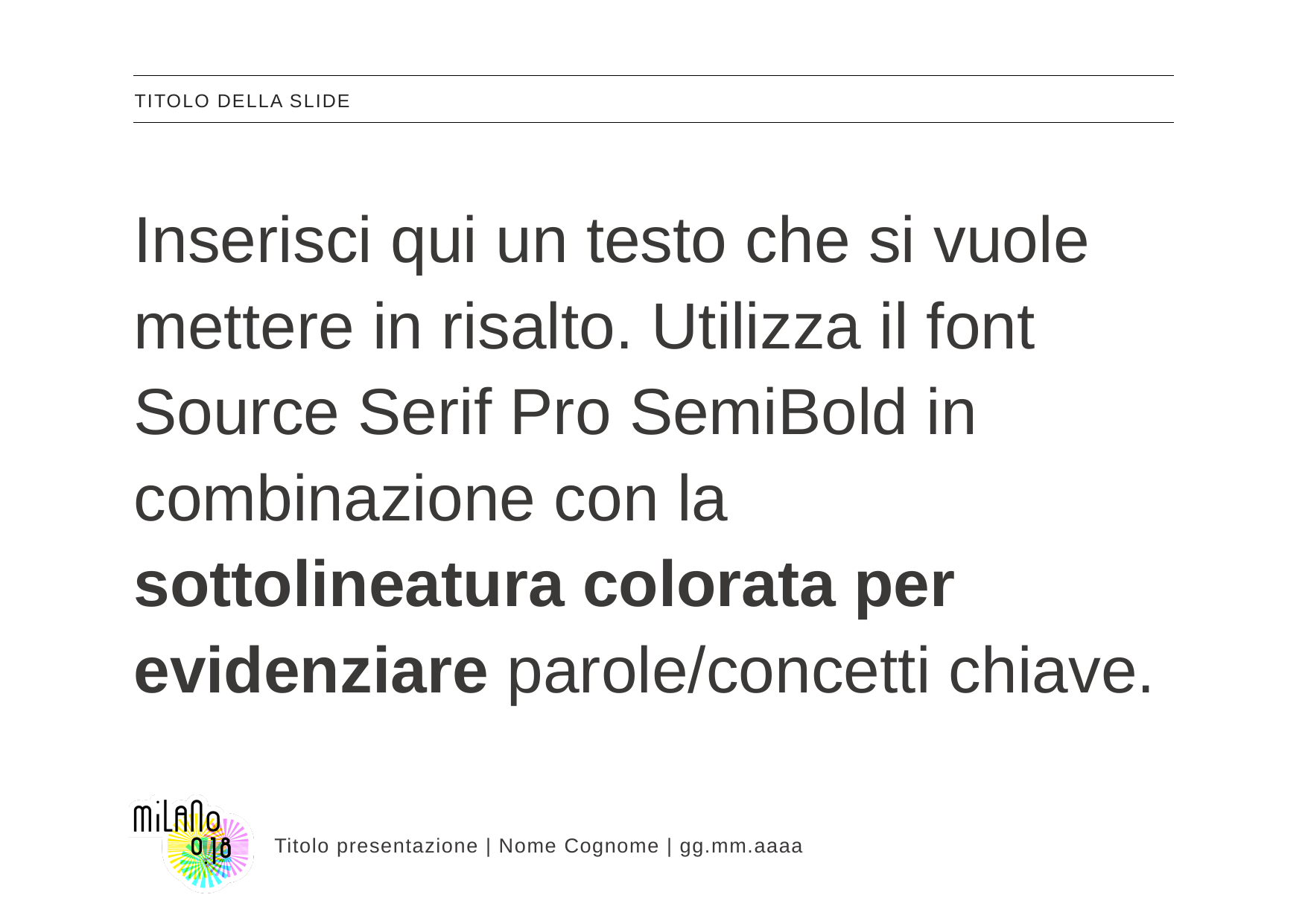

TITOLO DELLA SLIDE
Inserisci qui un testo che si vuole mettere in risalto. Utilizza il font Source Serif Pro SemiBold in combinazione con la sottolineatura colorata per evidenziare parole/concetti chiave.

Titolo presentazione | Nome Cognome | gg.mm.aaaa